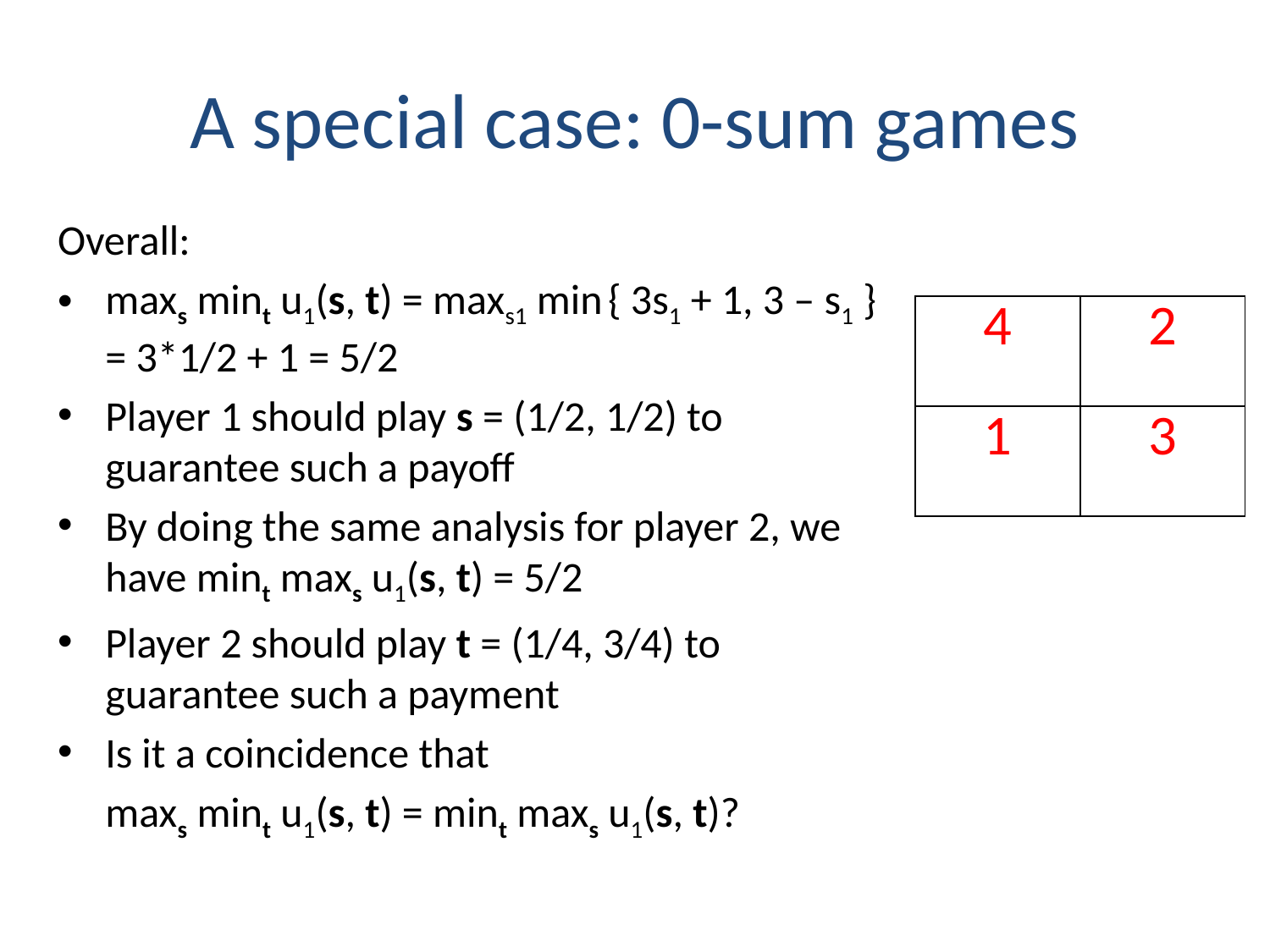

# A special case: 0-sum games
Overall:
maxs mint u1(s, t) = maxs1 min { 3s1 + 1, 3 – s1 } = 3*1/2 + 1 = 5/2
Player 1 should play s = (1/2, 1/2) to guarantee such a payoff
By doing the same analysis for player 2, we have mint maxs u1(s, t) = 5/2
Player 2 should play t = (1/4, 3/4) to guarantee such a payment
Is it a coincidence that
     maxs mint u1(s, t) = mint maxs u1(s, t)?
| 4 | 2 |
| --- | --- |
| 1 | 3 |